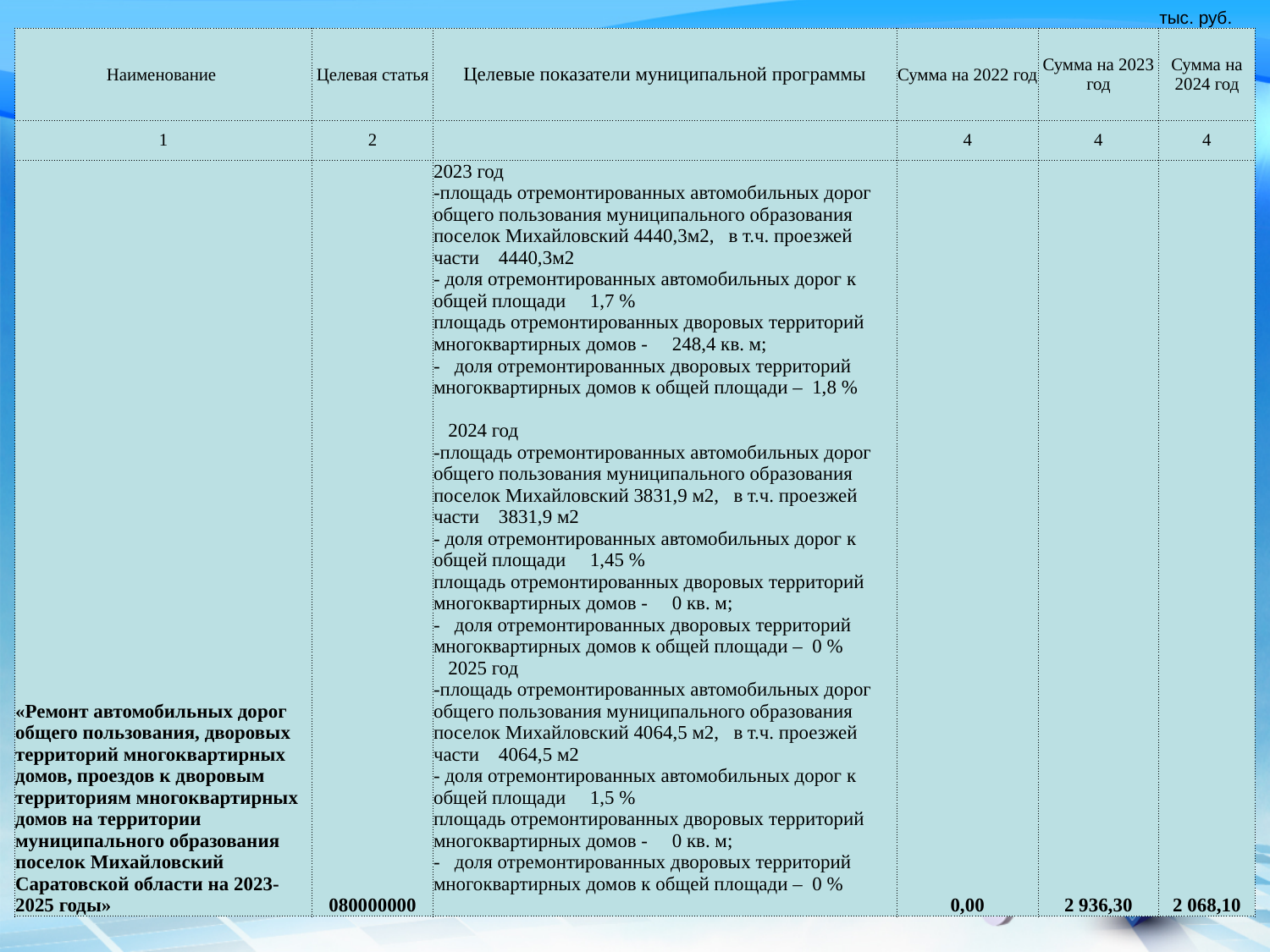

|  |  |  |  |  |  |
| --- | --- | --- | --- | --- | --- |
|  |  |  |  |  | тыс. руб. |
| Наименование | Целевая статья | Целевые показатели муниципальной программы | Сумма на 2022 год | Сумма на 2023 год | Сумма на 2024 год |
| 1 | 2 |  | 4 | 4 | 4 |
| «Ремонт автомобильных дорог общего пользования, дворовых территорий многоквартирных домов, проездов к дворовым территориям многоквартирных домов на территории муниципального образования поселок Михайловский Саратовской области на 2023-2025 годы» | 080000000 | 2023 год -площадь отремонтированных автомобильных дорог общего пользования муниципального образования поселок Михайловский 4440,3м2, в т.ч. проезжей части 4440,3м2 - доля отремонтированных автомобильных дорог к общей площади 1,7 % площадь отремонтированных дворовых территорий многоквартирных домов - 248,4 кв. м; - доля отремонтированных дворовых территорий многоквартирных домов к общей площади – 1,8 % 2024 год -площадь отремонтированных автомобильных дорог общего пользования муниципального образования поселок Михайловский 3831,9 м2, в т.ч. проезжей части 3831,9 м2 - доля отремонтированных автомобильных дорог к общей площади 1,45 % площадь отремонтированных дворовых территорий многоквартирных домов - 0 кв. м; - доля отремонтированных дворовых территорий многоквартирных домов к общей площади – 0 %  2025 год -площадь отремонтированных автомобильных дорог общего пользования муниципального образования поселок Михайловский 4064,5 м2, в т.ч. проезжей части 4064,5 м2 - доля отремонтированных автомобильных дорог к общей площади 1,5 % площадь отремонтированных дворовых территорий многоквартирных домов - 0 кв. м; - доля отремонтированных дворовых территорий многоквартирных домов к общей площади – 0 % | 0,00 | 2 936,30 | 2 068,10 |